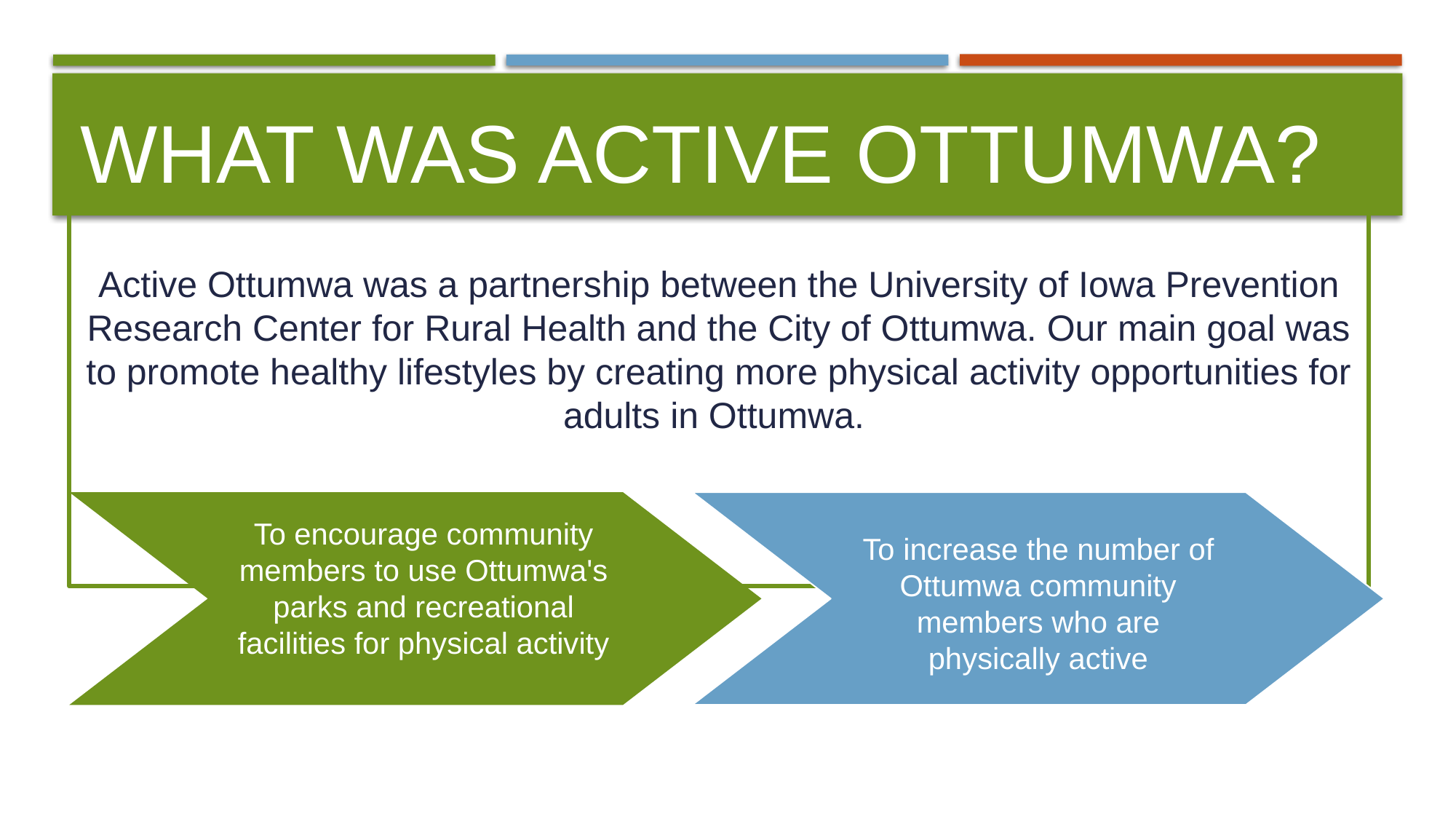

# What WAs Active Ottumwa?
Active Ottumwa was a partnership between the University of Iowa Prevention Research Center for Rural Health and the City of Ottumwa. Our main goal was to promote healthy lifestyles by creating more physical activity opportunities for adults in Ottumwa.

To encourage community members to use Ottumwa's parks and recreational facilities for physical activity
To increase the number of Ottumwa community members who are physically active